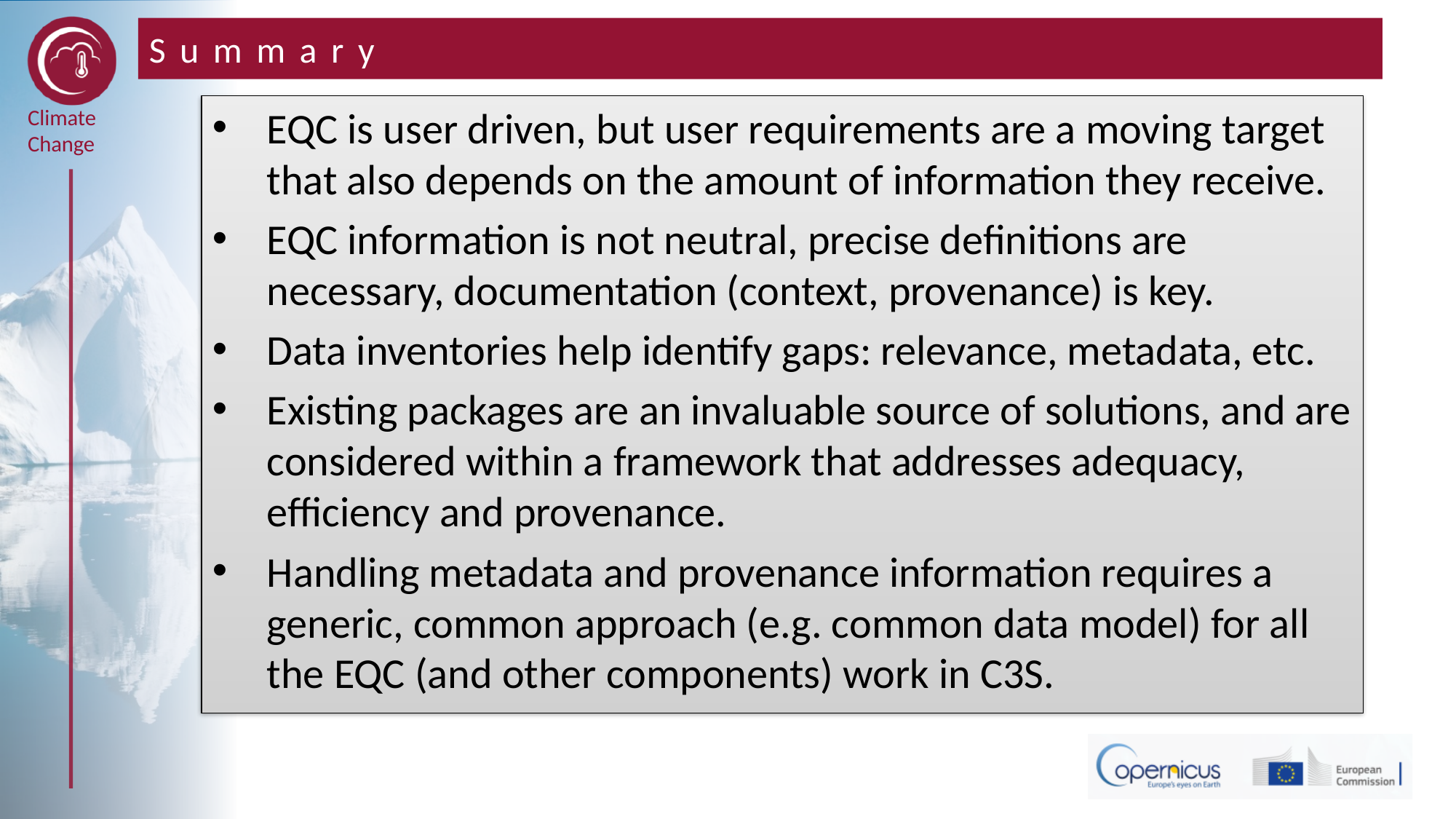

# Summary
EQC is user driven, but user requirements are a moving target that also depends on the amount of information they receive.
EQC information is not neutral, precise definitions are necessary, documentation (context, provenance) is key.
Data inventories help identify gaps: relevance, metadata, etc.
Existing packages are an invaluable source of solutions, and are considered within a framework that addresses adequacy, efficiency and provenance.
Handling metadata and provenance information requires a generic, common approach (e.g. common data model) for all the EQC (and other components) work in C3S.